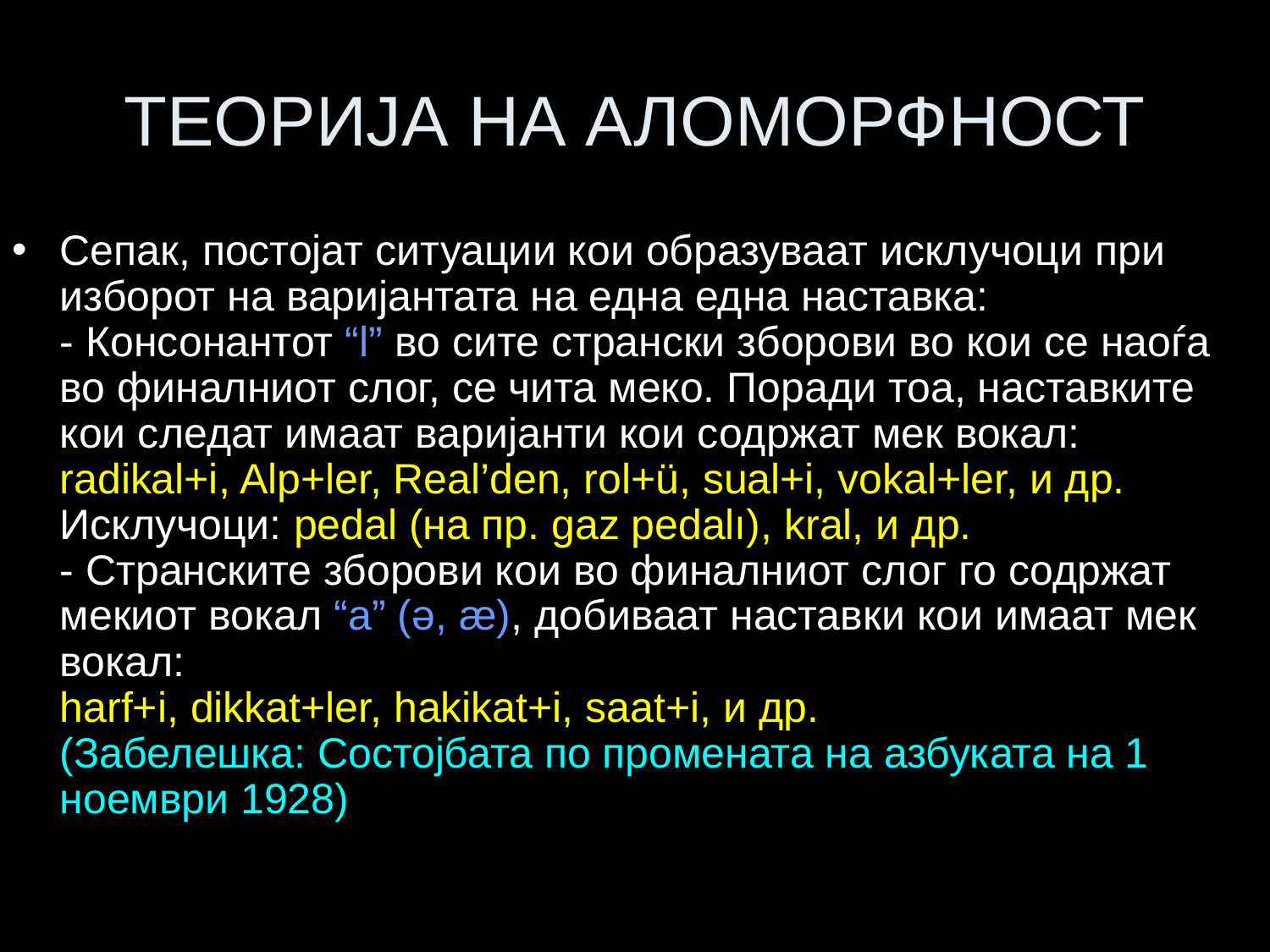

# ТЕОРИЈА НА АЛОМОРФНОСТ
Сепак, постојат ситуации кои образуваат исклучоци при изборот на варијантата на една една наставка:
- Консонантот “l” во сите странски зборови во кои се наоѓа во финалниот слог, се чита меко. Поради тоа, наставките кои следат имаат варијанти кои содржат мек вокал:
radikal+i, Alp+ler, Real’den, rol+ü, sual+i, vokal+ler, и др.
Исклучоци: pedal (на пр. gaz pedalı), kral, и др.
- Странските зборови кои во финалниот слог го содржат мекиот вокал “a” (ǝ, æ), добиваат наставки кои имаат мек вокал:
harf+i, dikkat+ler, hakikat+i, saat+i, и др.
(Забелешка: Состојбата по промената на азбуката на 1 ноември 1928)